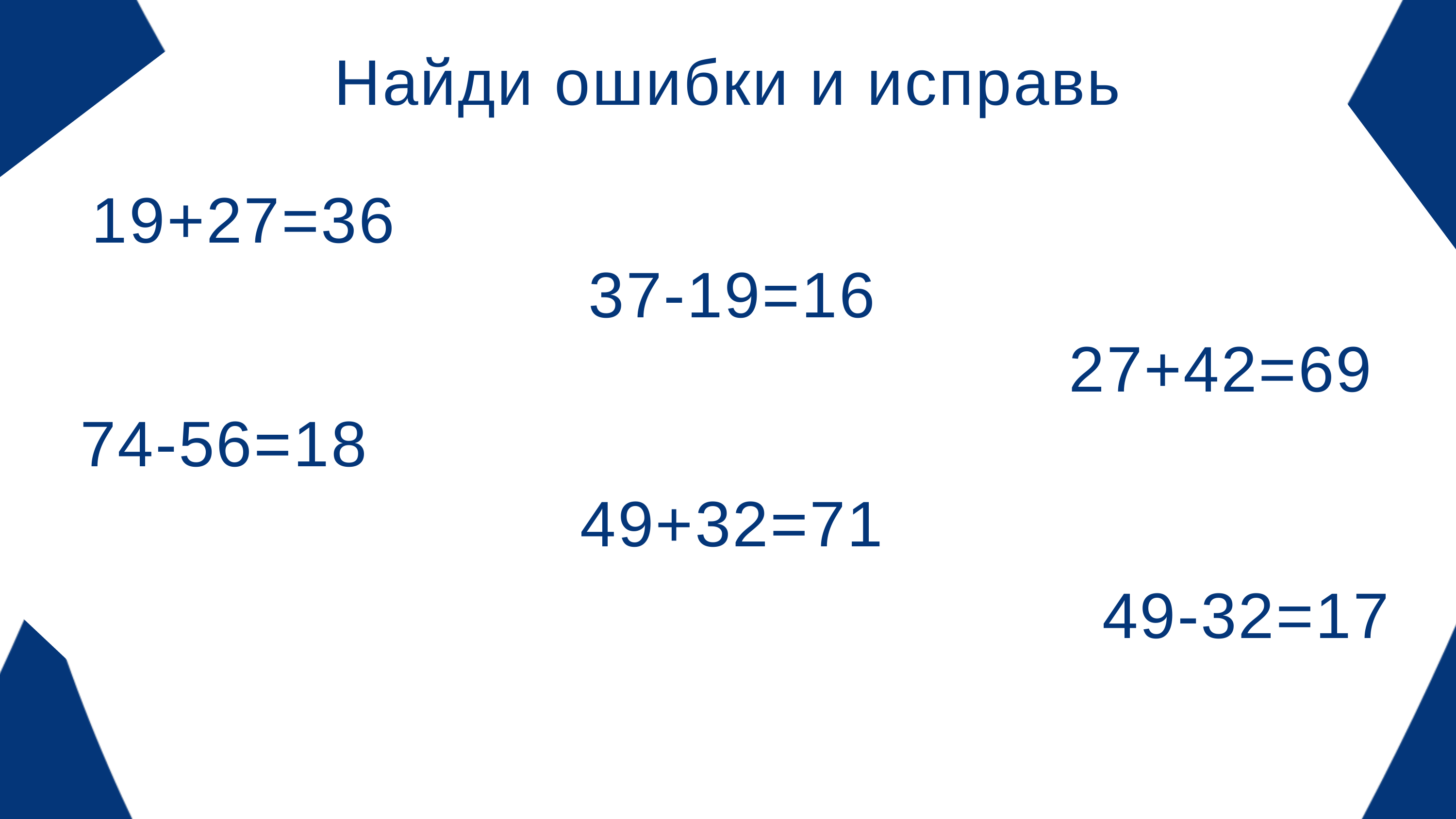

Найди ошибки и исправь
19+27=36
37-19=16
27+42=69
74-56=18
49+32=71
49-32=17